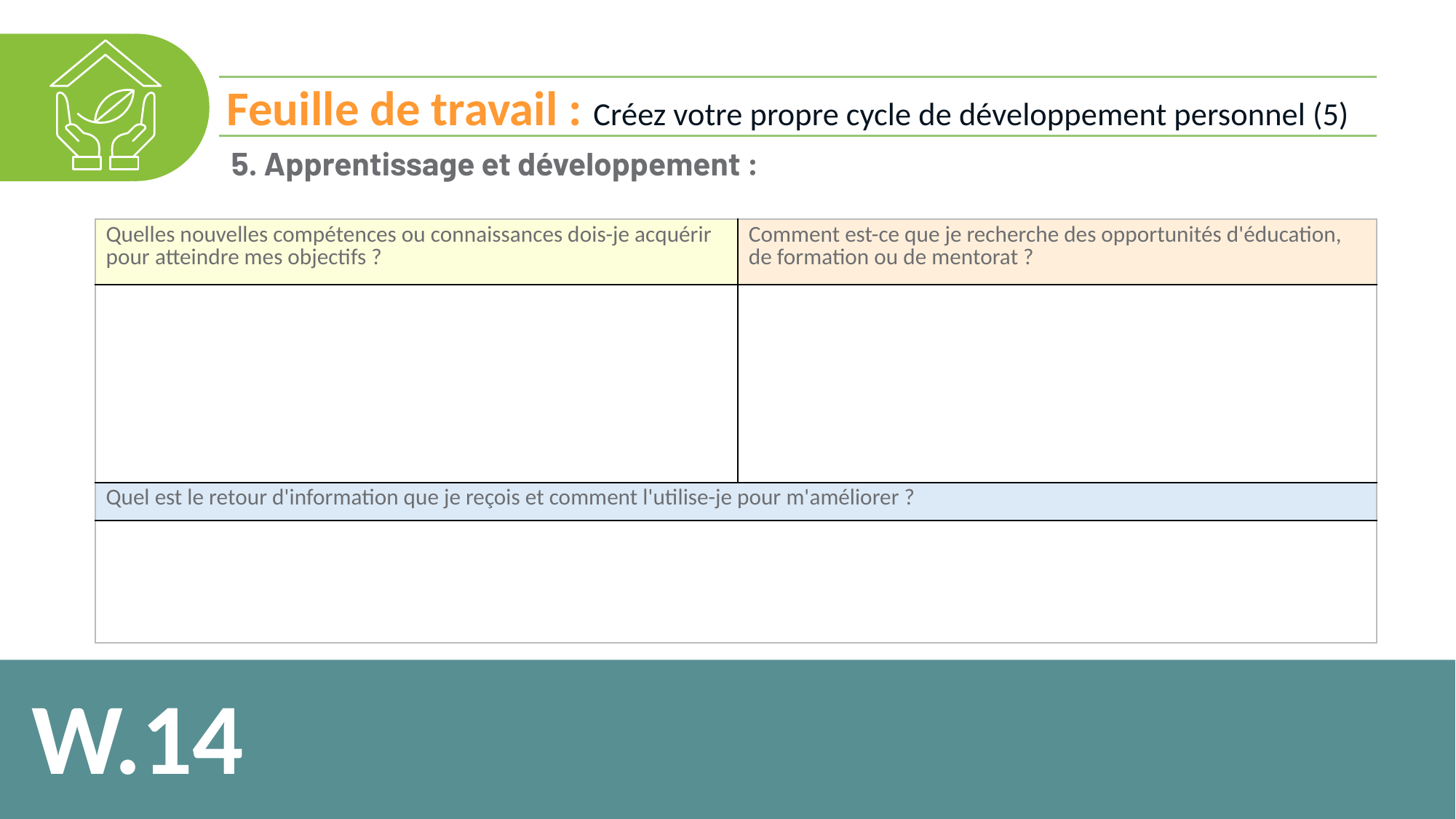

Feuille de travail : Créez votre propre cycle de développement personnel (5)

5. Apprentissage et développement :
| Quelles nouvelles compétences ou connaissances dois-je acquérir pour atteindre mes objectifs ? | Comment est-ce que je recherche des opportunités d'éducation, de formation ou de mentorat ? |
| --- | --- |
|  |  |
| Quel est le retour d'information que je reçois et comment l'utilise-je pour m'améliorer ? |  |
|  |  |

W.14